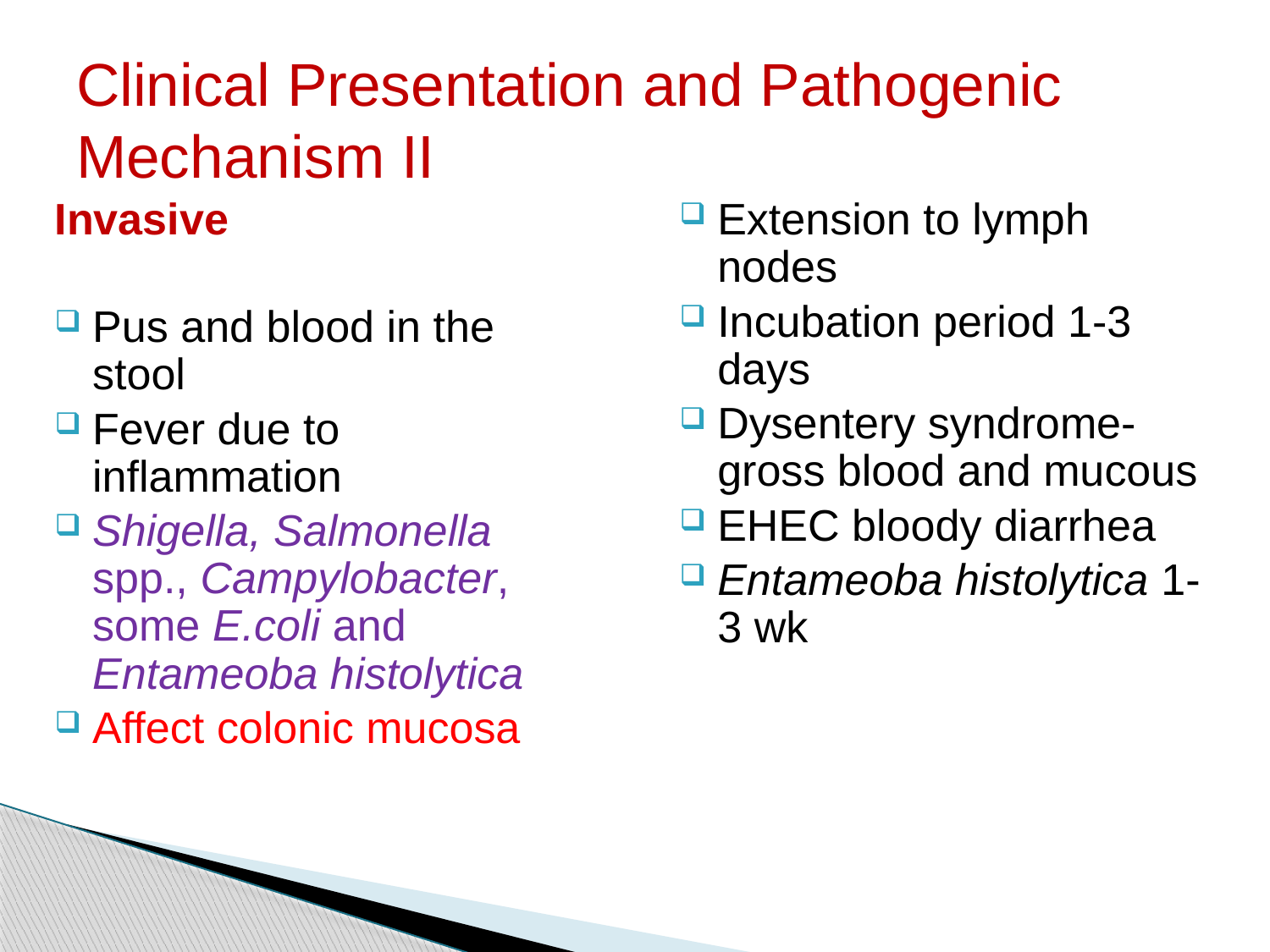

Clinical Presentation and Pathogenic Mechanism II
Invasive
Pus and blood in the stool
Fever due to inflammation
Shigella, Salmonella spp., Campylobacter, some E.coli and Entameoba histolytica
Affect colonic mucosa
Extension to lymph nodes
Incubation period 1-3 days
Dysentery syndrome- gross blood and mucous
EHEC bloody diarrhea
Entameoba histolytica 1-3 wk